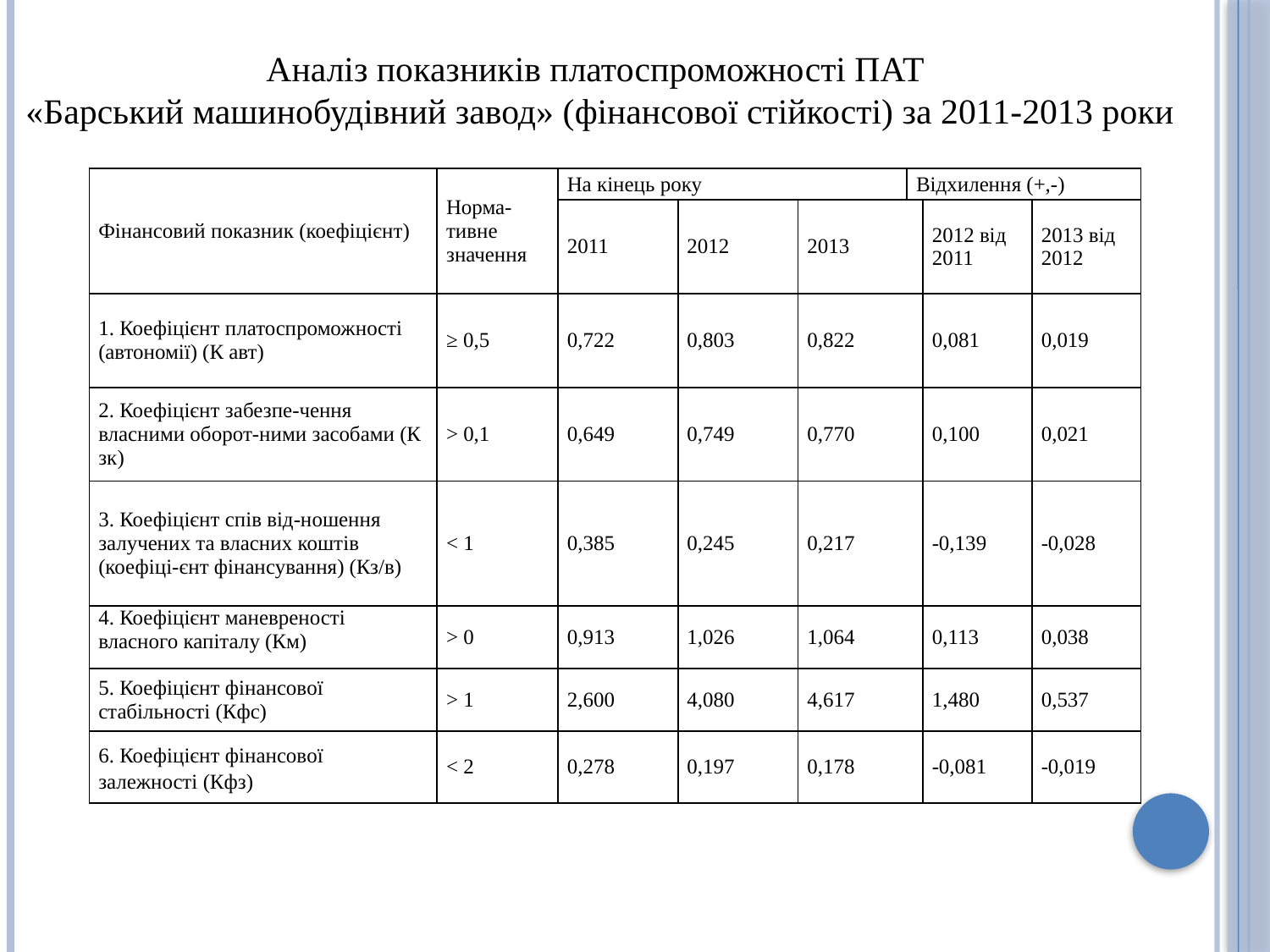

Аналіз показників платоспроможності ПАТ
 «Барський машинобудiвний завод» (фінансової стійкості) за 2011-2013 роки
| Фінансовий показник (коефіцієнт) | Норма-тивне значення | На кінець року |  |  | Відхилення (+,-) |  |  |
| --- | --- | --- | --- | --- | --- | --- | --- |
|  |  | 2011 | 2012 | 2013 |  | 2012 від 2011 | 2013 від 2012 |
| 1. Коефіцієнт платоспроможності (автономії) (К авт) | ≥ 0,5 | 0,722 | 0,803 | 0,822 |  | 0,081 | 0,019 |
| 2. Коефіцієнт забезпе-чення власними оборот-ними засобами (К зк) | > 0,1 | 0,649 | 0,749 | 0,770 |  | 0,100 | 0,021 |
| 3. Коефіцієнт спів від-ношення залучених та власних коштів (коефіці-єнт фінансування) (Кз/в) | < 1 | 0,385 | 0,245 | 0,217 |  | -0,139 | -0,028 |
| 4. Коефіцієнт маневреності власного капіталу (Км) | > 0 | 0,913 | 1,026 | 1,064 |  | 0,113 | 0,038 |
| 5. Коефіцієнт фінансової стабільності (Кфс) | > 1 | 2,600 | 4,080 | 4,617 |  | 1,480 | 0,537 |
| 6. Коефіцієнт фінансової залежності (Кфз) | < 2 | 0,278 | 0,197 | 0,178 |  | -0,081 | -0,019 |